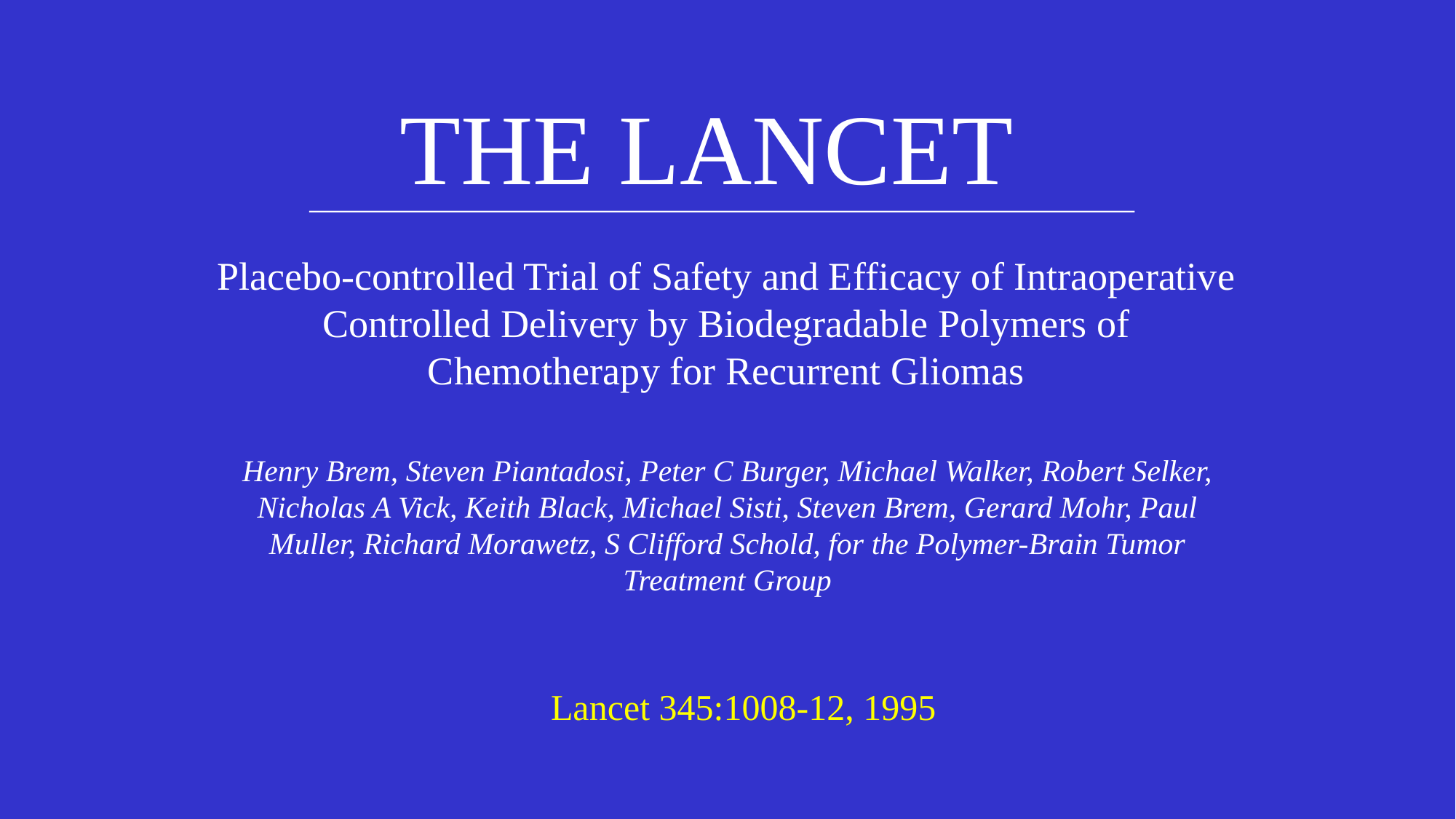

THE LANCET

Placebo-controlled Trial of Safety and Efficacy of Intraoperative Controlled Delivery by Biodegradable Polymers of Chemotherapy for Recurrent Gliomas
Henry Brem, Steven Piantadosi, Peter C Burger, Michael Walker, Robert Selker, Nicholas A Vick, Keith Black, Michael Sisti, Steven Brem, Gerard Mohr, Paul Muller, Richard Morawetz, S Clifford Schold, for the Polymer-Brain Tumor Treatment Group
Lancet 345:1008-12, 1995